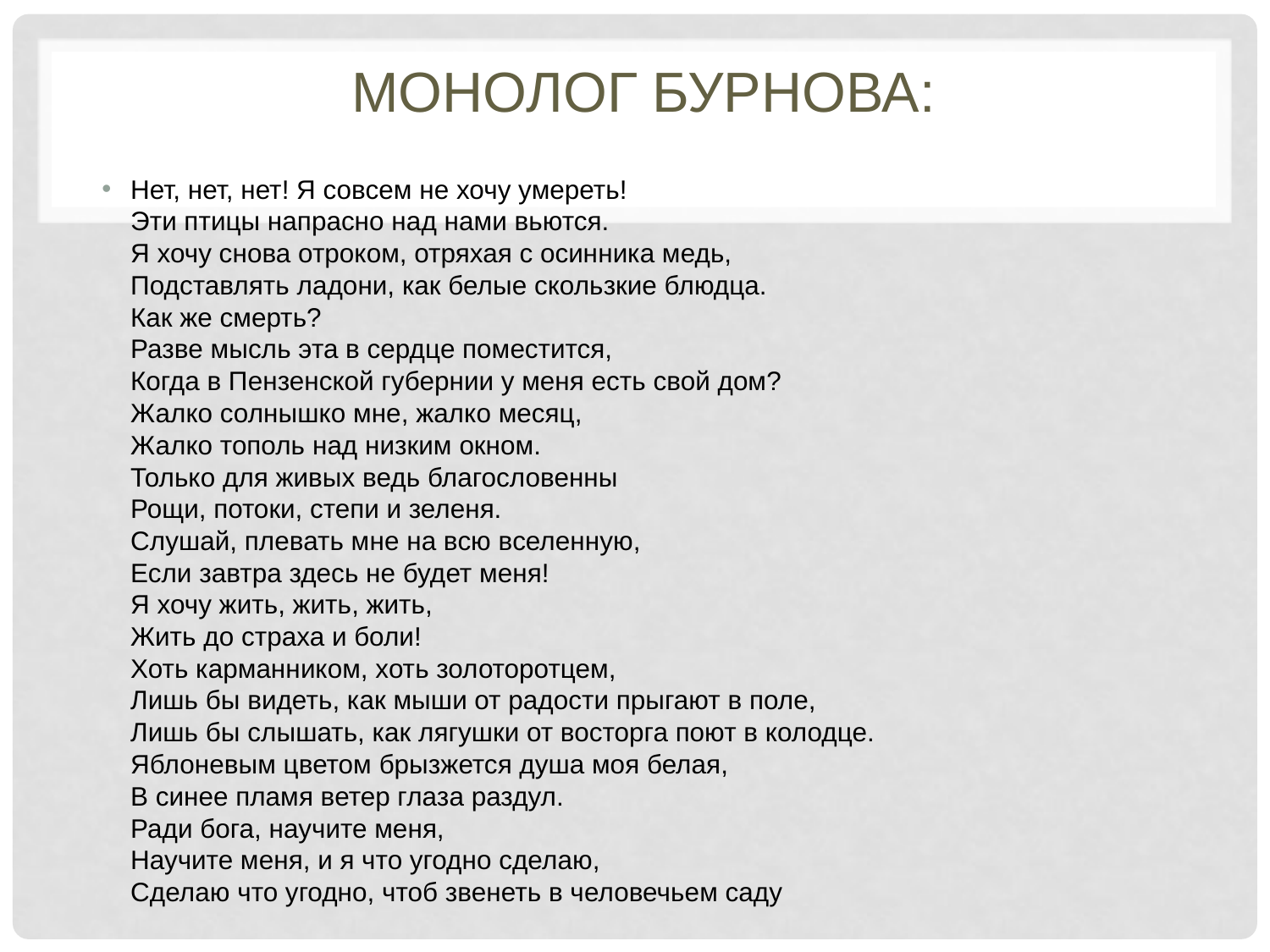

# монолог Бурнова:
Нет, нет, нет! Я совсем не хочу умереть!
Эти птицы напрасно над нами вьются.
Я хочу снова отроком, отряхая с осинника медь,
Подставлять ладони, как белые скользкие блюдца.
Как же смерть?
Разве мысль эта в сердце поместится,
Когда в Пензенской губернии у меня есть свой дом?
Жалко солнышко мне, жалко месяц,
Жалко тополь над низким окном.
Только для живых ведь благословенны
Рощи, потоки, степи и зеленя.
Слушай, плевать мне на всю вселенную,
Если завтра здесь не будет меня!
Я хочу жить, жить, жить,
Жить до страха и боли!
Хоть карманником, хоть золоторотцем,
Лишь бы видеть, как мыши от радости прыгают в поле,
Лишь бы слышать, как лягушки от восторга поют в колодце.
Яблоневым цветом брызжется душа моя белая,
В синее пламя ветер глаза раздул.
Ради бога, научите меня,
Научите меня, и я что угодно сделаю,
Сделаю что угодно, чтоб звенеть в человечьем саду